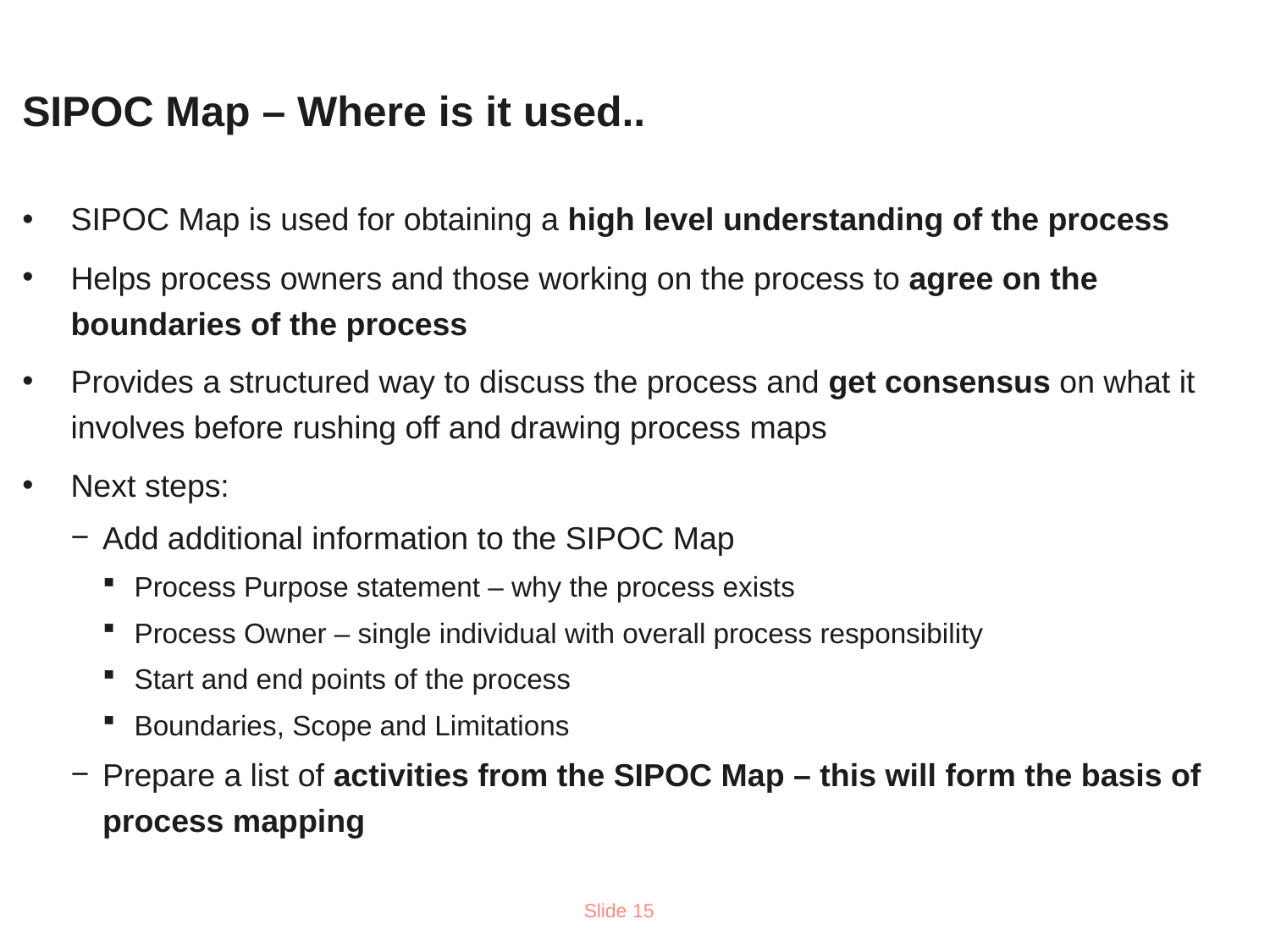

# SIPOC Map – Where is it used..
SIPOC Map is used for obtaining a high level understanding of the process
Helps process owners and those working on the process to agree on the boundaries of the process
Provides a structured way to discuss the process and get consensus on what it involves before rushing off and drawing process maps
Next steps:
Add additional information to the SIPOC Map
Process Purpose statement – why the process exists
Process Owner – single individual with overall process responsibility
Start and end points of the process
Boundaries, Scope and Limitations
Prepare a list of activities from the SIPOC Map – this will form the basis of process mapping